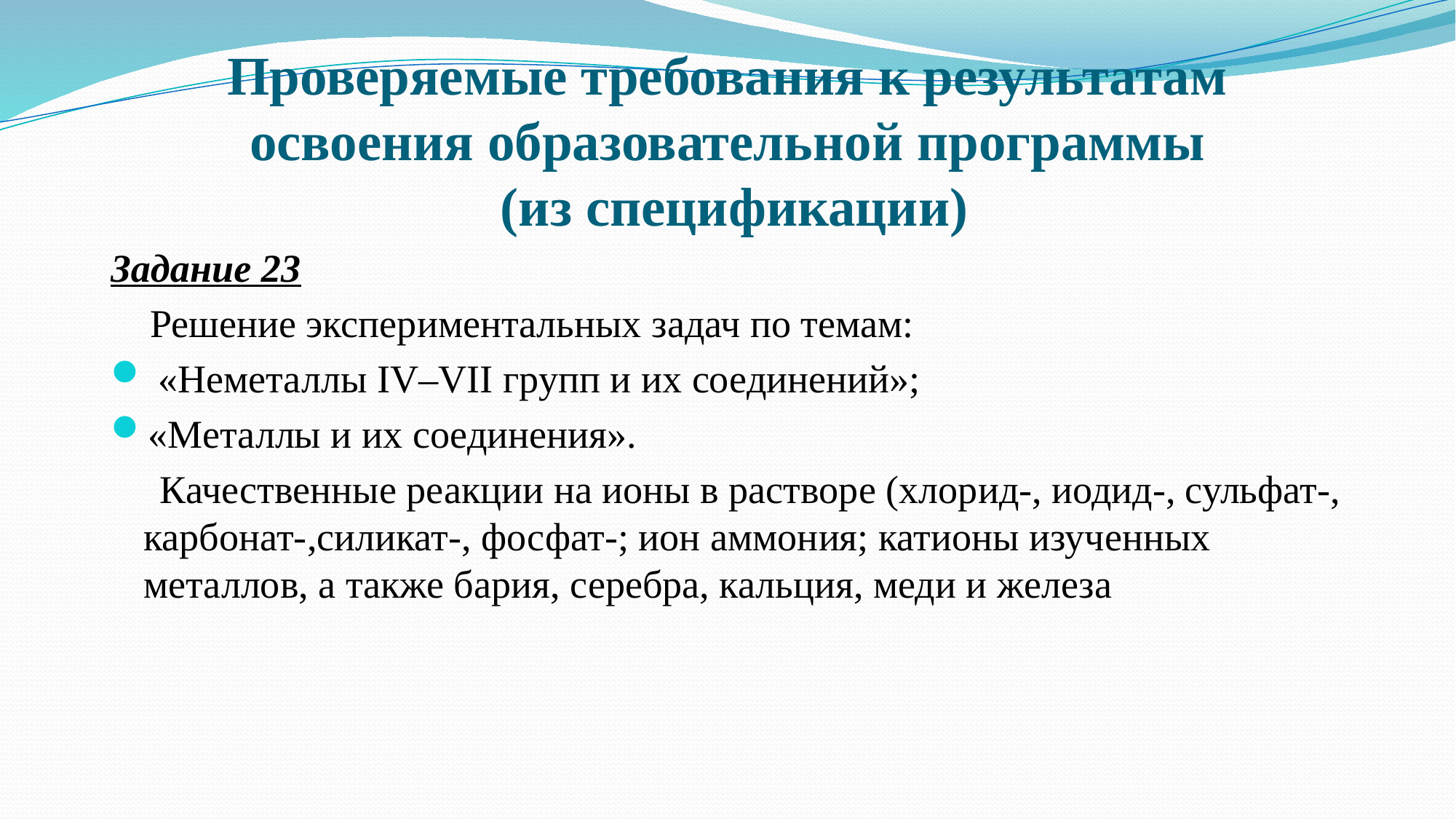

# Проверяемые требования к результатам освоения образовательной программы (из спецификации)
Задание 23
    Решение экспериментальных задач по темам:
 «Неметаллы IV–VII групп и их соединений»;
«Металлы и их соединения».
     Качественные реакции на ионы в растворе (хлорид-, иодид-, сульфат-, карбонат-,силикат-, фосфат-; ион аммония; катионы изученных металлов, а также бария, серебра, кальция, меди и железа